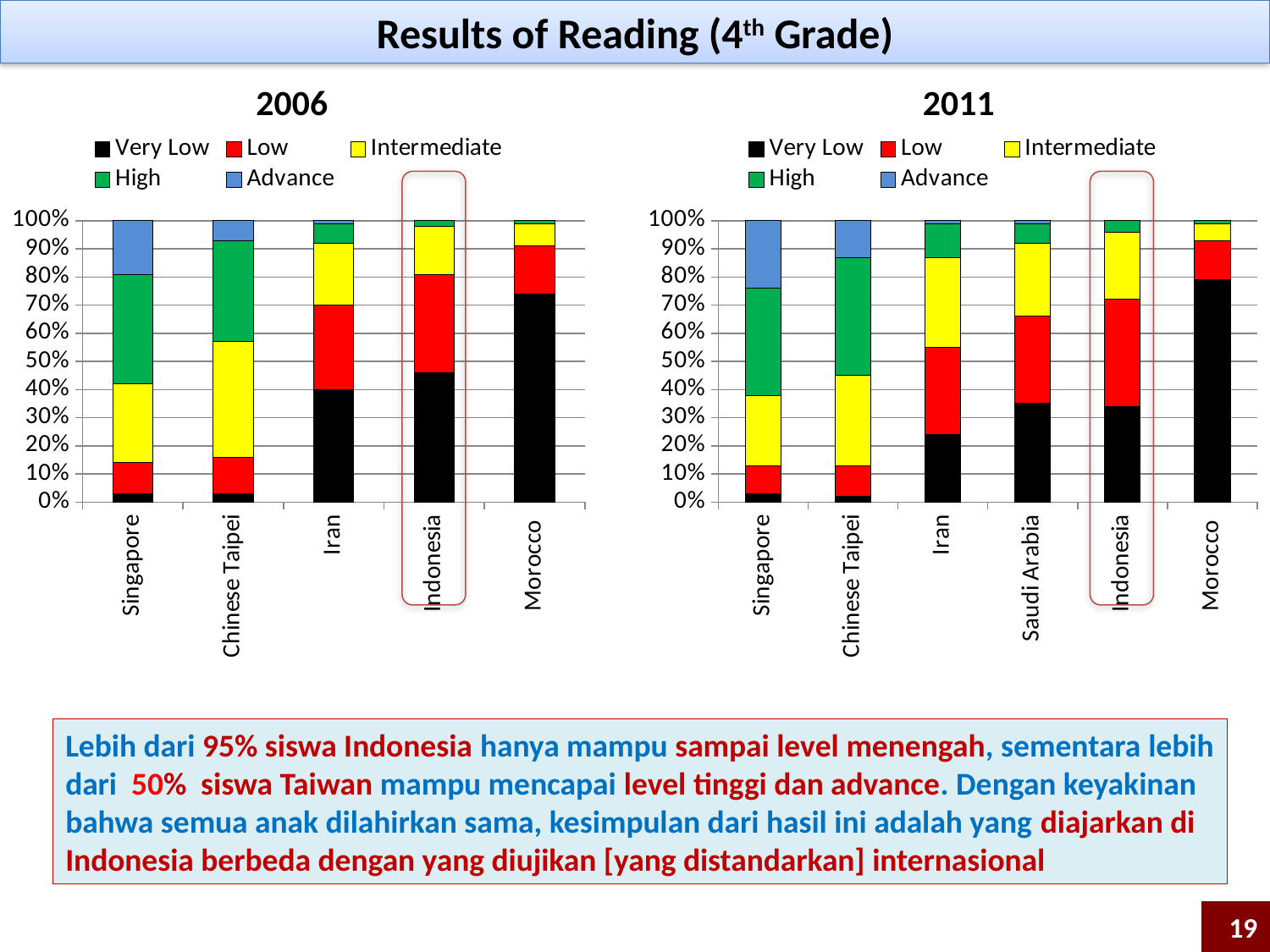

Results of Reading (4th Grade)
2006
2011

### Chart

| Category | Very Low | Low | Intermediate | High | Advance |
|---|---|---|---|---|---|
| Singapore | 0.030000000000000002 | 0.11 | 0.2800000000000001 | 0.390000000000001 | 0.19 |
| Chinese Taipei | 0.030000000000000002 | 0.13 | 0.4100000000000003 | 0.3600000000000003 | 0.07000000000000002 |
| Iran | 0.4 | 0.3000000000000003 | 0.22 | 0.07000000000000002 | 0.010000000000000005 |
| Indonesia | 0.46 | 0.3500000000000003 | 0.17 | 0.02000000000000001 | 0.0 |
| Morocco  | 0.7400000000000018 | 0.17 | 0.08000000000000004 | 0.010000000000000005 | 0.0 |

### Chart

| Category | Very Low | Low | Intermediate | High | Advance |
|---|---|---|---|---|---|
| Singapore | 0.030000000000000002 | 0.1 | 0.25 | 0.380000000000001 | 0.2400000000000002 |
| Chinese Taipei | 0.02000000000000001 | 0.11 | 0.320000000000001 | 0.4200000000000003 | 0.13 |
| Iran | 0.2400000000000002 | 0.3100000000000009 | 0.320000000000001 | 0.12000000000000002 | 0.010000000000000005 |
| Saudi Arabia | 0.3500000000000003 | 0.3100000000000009 | 0.26 | 0.07000000000000002 | 0.010000000000000005 |
| Indonesia | 0.34 | 0.380000000000001 | 0.2400000000000002 | 0.04000000000000002 | 0.0 |
| Morocco  | 0.79 | 0.14 | 0.06000000000000003 | 0.010000000000000005 | 0.0 |

Lebih dari 95% siswa Indonesia hanya mampu sampai level menengah, sementara lebih dari  50%  siswa Taiwan mampu mencapai level tinggi dan advance. Dengan keyakinan bahwa semua anak dilahirkan sama, kesimpulan dari hasil ini adalah yang diajarkan di Indonesia berbeda dengan yang diujikan [yang distandarkan] internasional
19